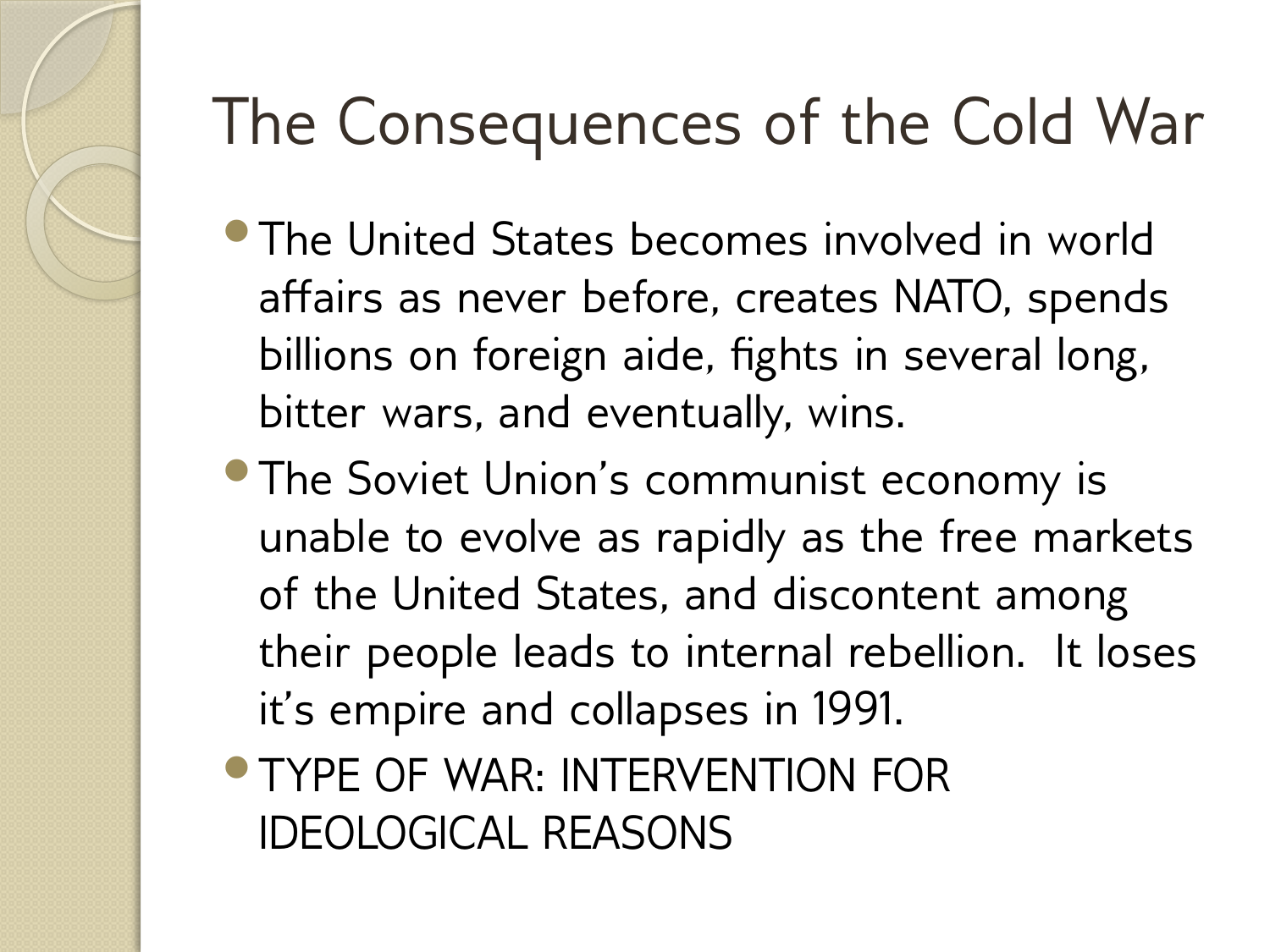

# The Consequences of the Cold War
The United States becomes involved in world affairs as never before, creates NATO, spends billions on foreign aide, fights in several long, bitter wars, and eventually, wins.
The Soviet Union’s communist economy is unable to evolve as rapidly as the free markets of the United States, and discontent among their people leads to internal rebellion.  It loses it’s empire and collapses in 1991.
TYPE OF WAR: INTERVENTION FOR IDEOLOGICAL REASONS